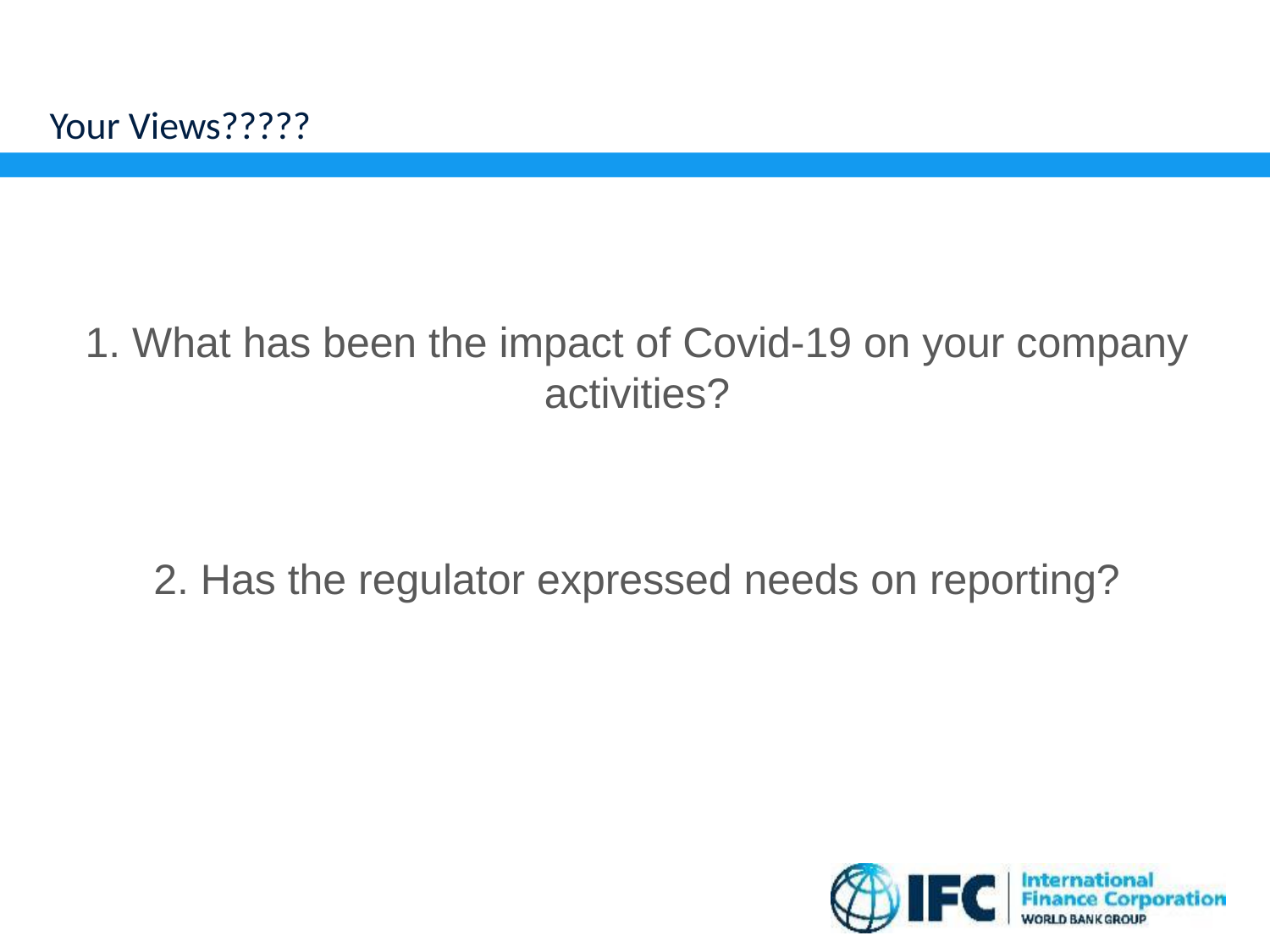

# Your Views?????

1. What has been the impact of Covid-19 on your company activities?

2. Has the regulator expressed needs on reporting?